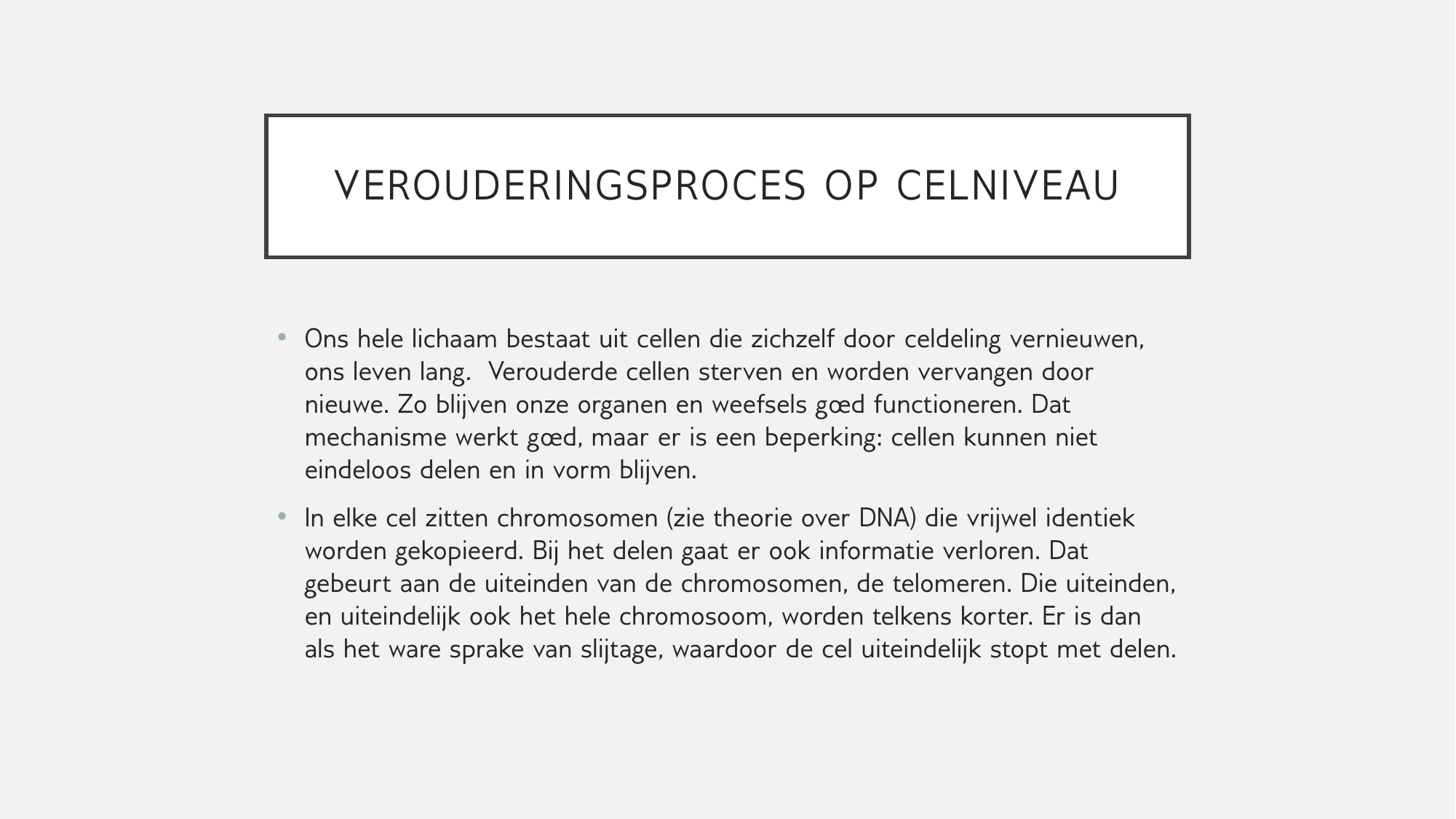

# Verouderingsproces op celniveau
Ons hele lichaam bestaat uit cellen die zichzelf door celdeling vernieuwen, ons leven lang.  Verouderde cellen sterven en worden vervangen door nieuwe. Zo blijven onze organen en weefsels goed functioneren. Dat mechanisme werkt goed, maar er is een beperking: cellen kunnen niet eindeloos delen en in vorm blijven.
In elke cel zitten chromosomen (zie theorie over DNA) die vrijwel identiek worden gekopieerd. Bij het delen gaat er ook informatie verloren. Dat gebeurt aan de uiteinden van de chromosomen, de telomeren. Die uiteinden, en uiteindelijk ook het hele chromosoom, worden telkens korter. Er is dan als het ware sprake van slijtage, waardoor de cel uiteindelijk stopt met delen.